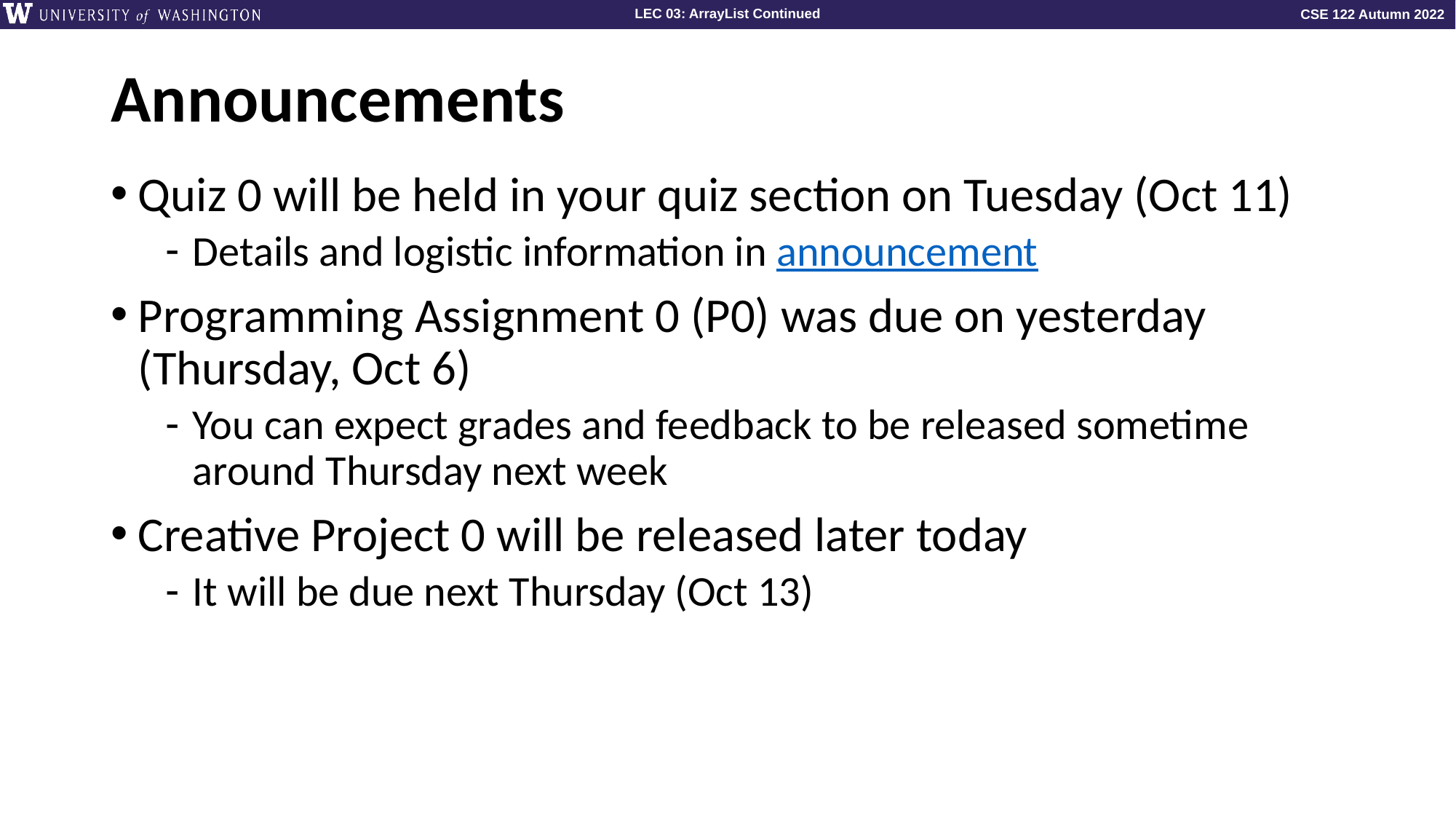

# Announcements
Quiz 0 will be held in your quiz section on Tuesday (Oct 11)
Details and logistic information in announcement
Programming Assignment 0 (P0) was due on yesterday (Thursday, Oct 6)
You can expect grades and feedback to be released sometime around Thursday next week
Creative Project 0 will be released later today
It will be due next Thursday (Oct 13)